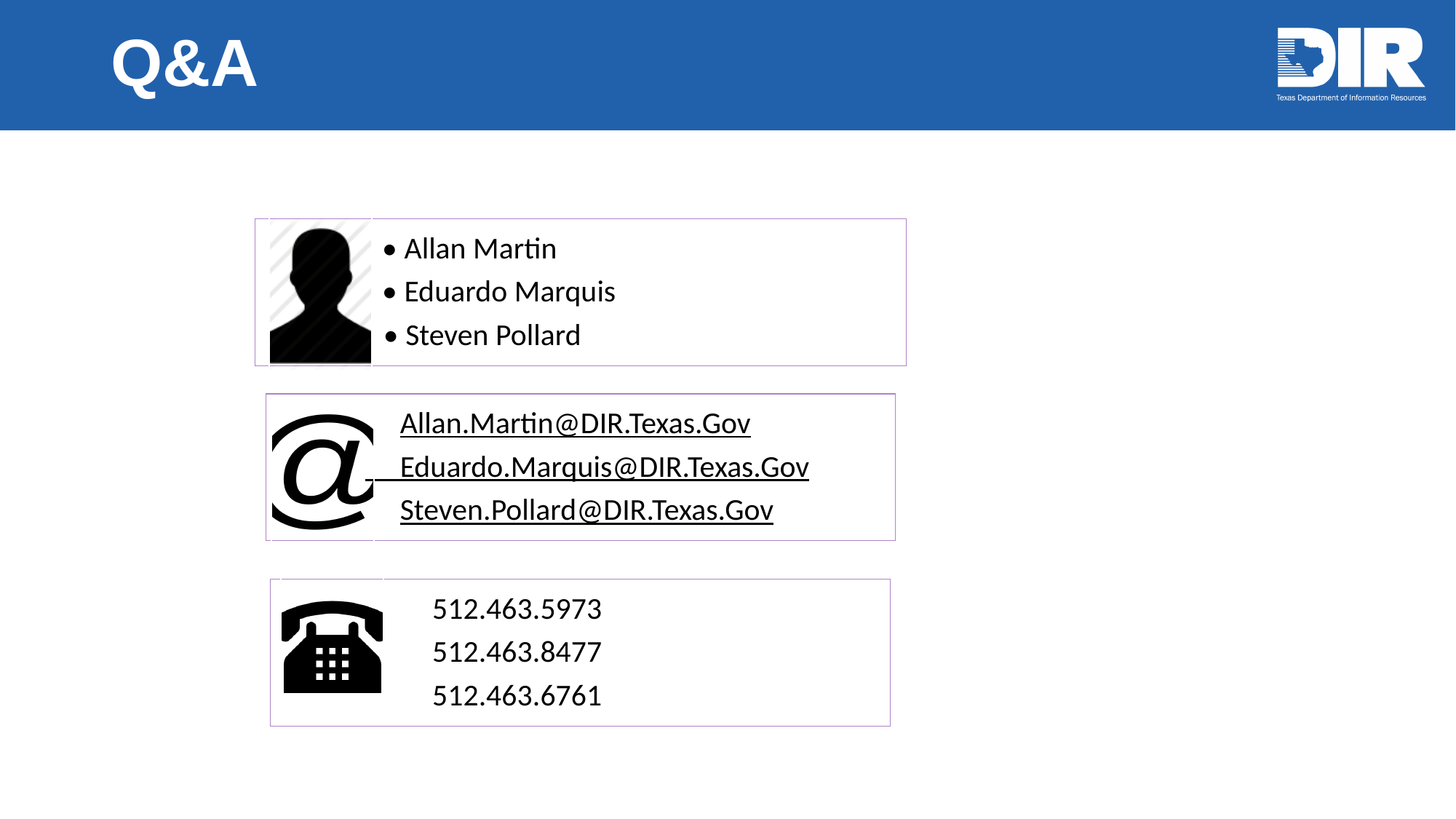

# Q&A
    • Allan Martin
    • Eduardo Marquis
•  • Steven Pollard
     Allan.Martin@DIR.Texas.Gov
     Eduardo.Marquis@DIR.Texas.Gov
     Steven.Pollard@DIR.Texas.Gov
         512.463.5973
         512.463.8477
         512.463.6761